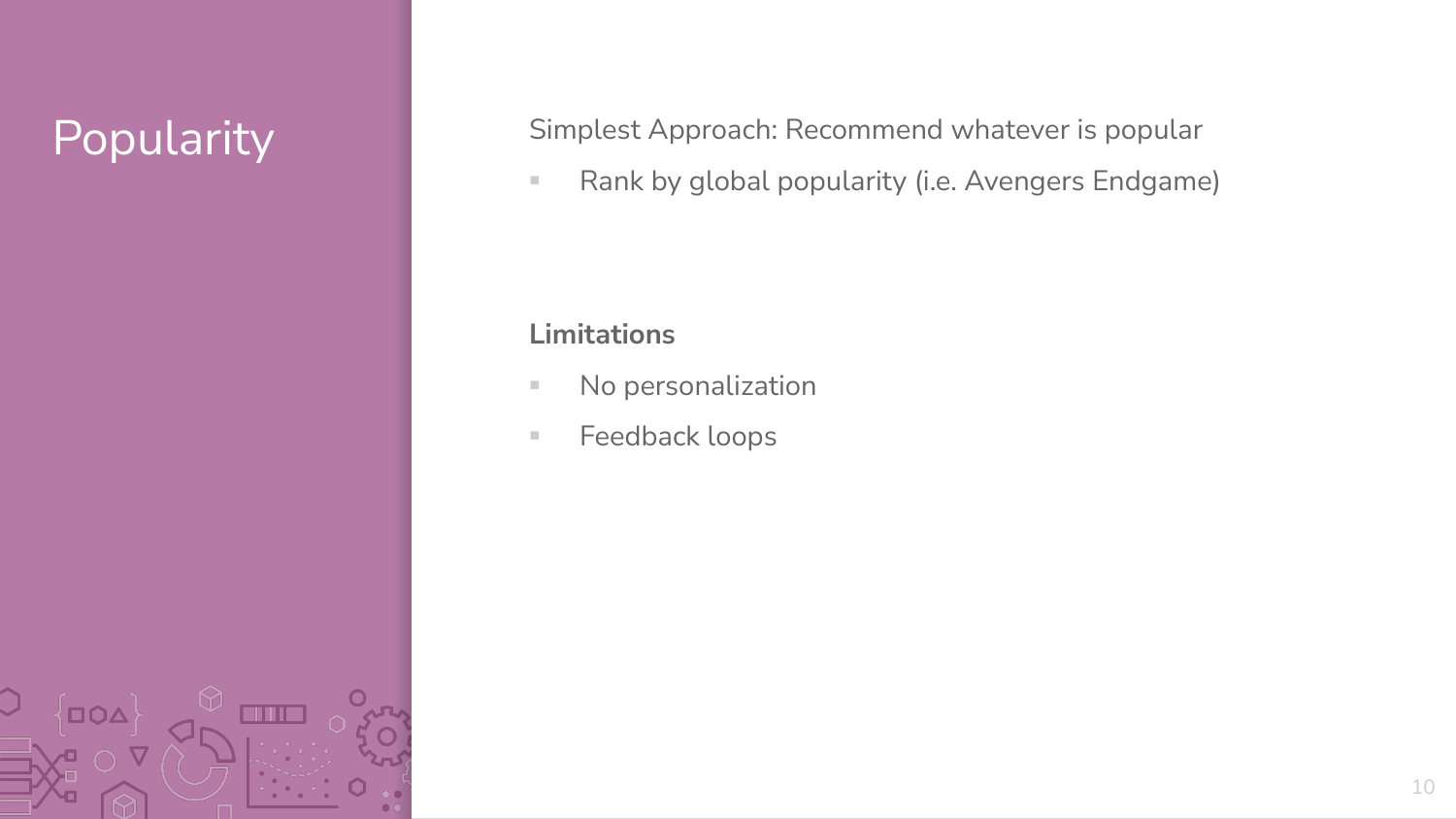

# Popularity
Simplest Approach: Recommend whatever is popular
Rank by global popularity (i.e. Avengers Endgame)

Limitations
No personalization
Feedback loops
10